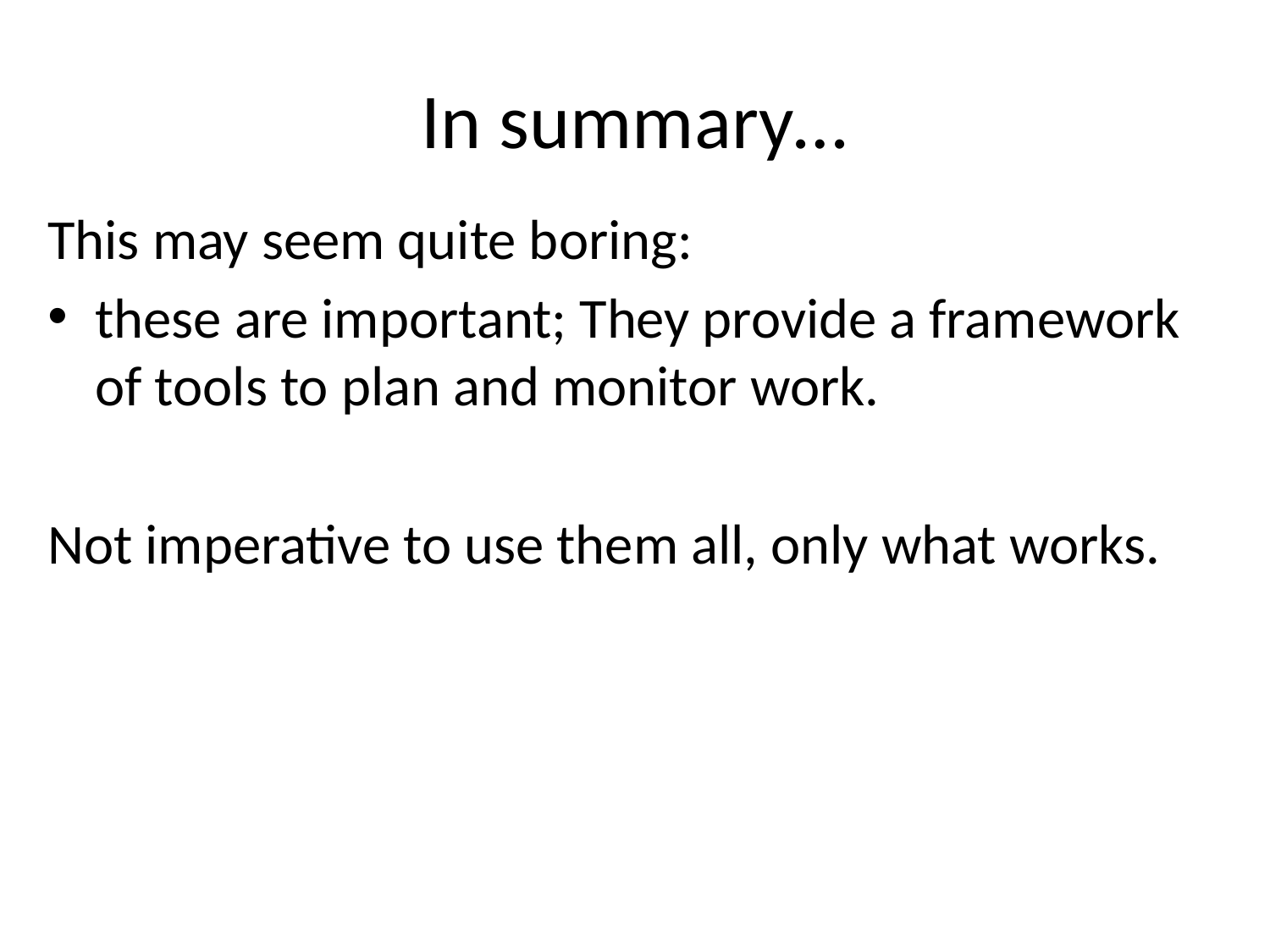

# In summary…
This may seem quite boring:
these are important; They provide a framework of tools to plan and monitor work.

Not imperative to use them all, only what works.